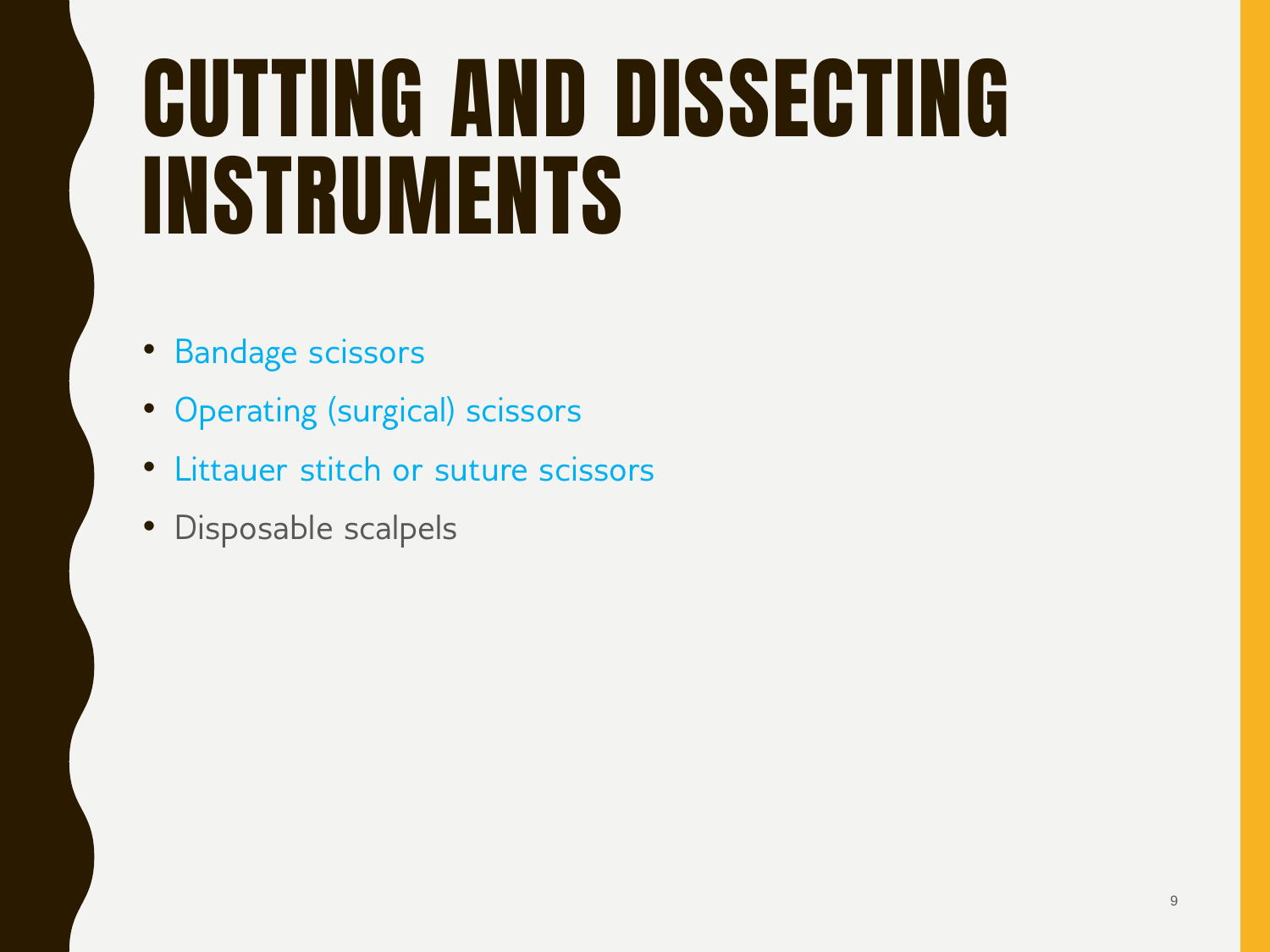

# Cutting and Dissecting Instruments
Bandage scissors
Operating (surgical) scissors
Littauer stitch or suture scissors
Disposable scalpels
 9